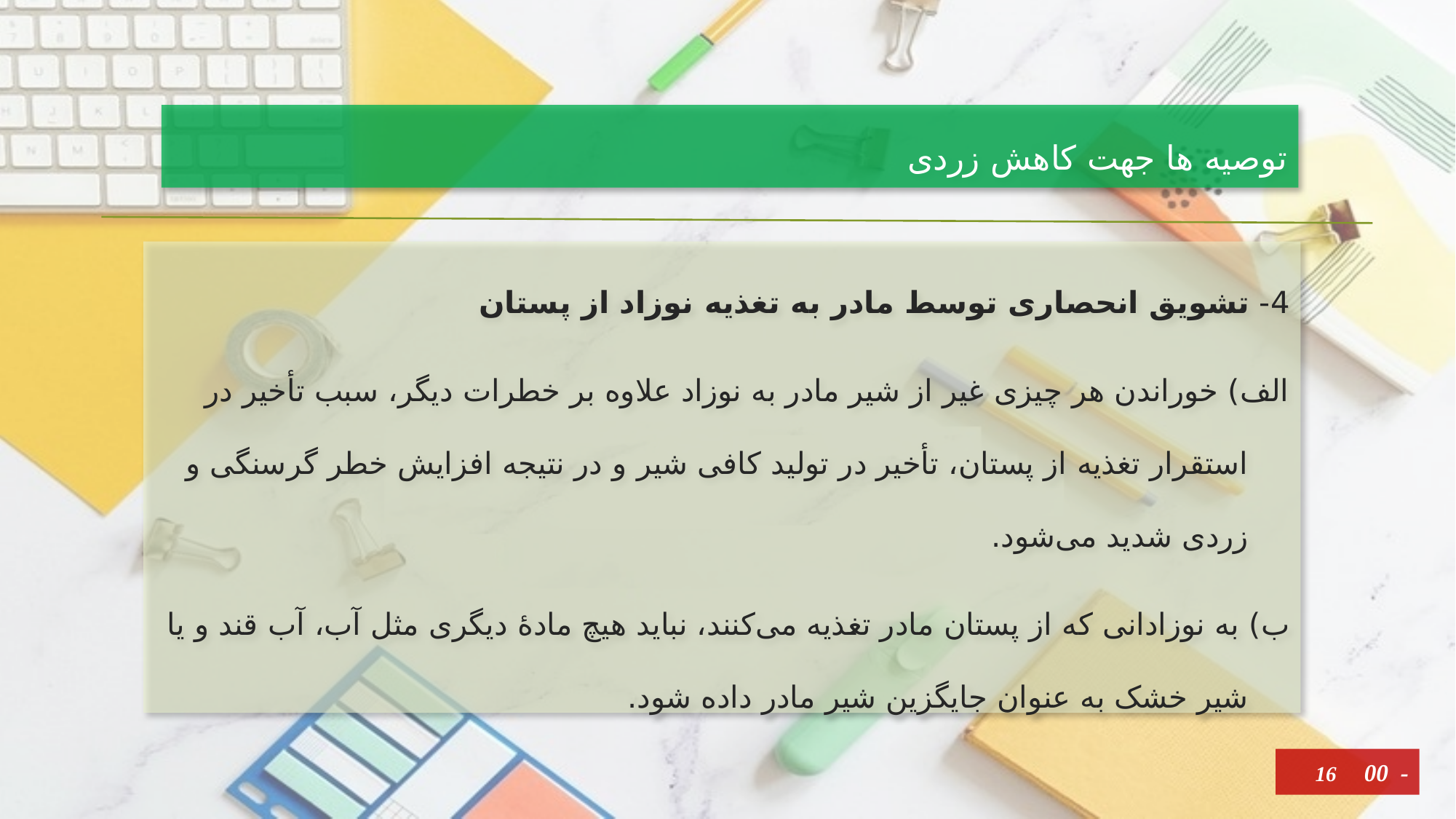

# توصیه ها جهت کاهش زردی
4- تشویق انحصاری توسط مادر به تغذیه نوزاد از پستان
الف) خوراندن هر چیزی غیر از شیر مادر به نوزاد علاوه بر خطرات دیگر، سبب تأخیر در استقرار تغذیه از پستان، تأخیر در تولید کافی شیر و در نتیجه افزایش خطر گرسنگی و زردی شدید می‌شود.
ب) به نوزادانی که از پستان مادر تغذیه می‌کنند، نباید هیچ مادۀ دیگری مثل آب، آب قند و یا شیر خشک به عنوان جایگزین شیر مادر داده شود.
16